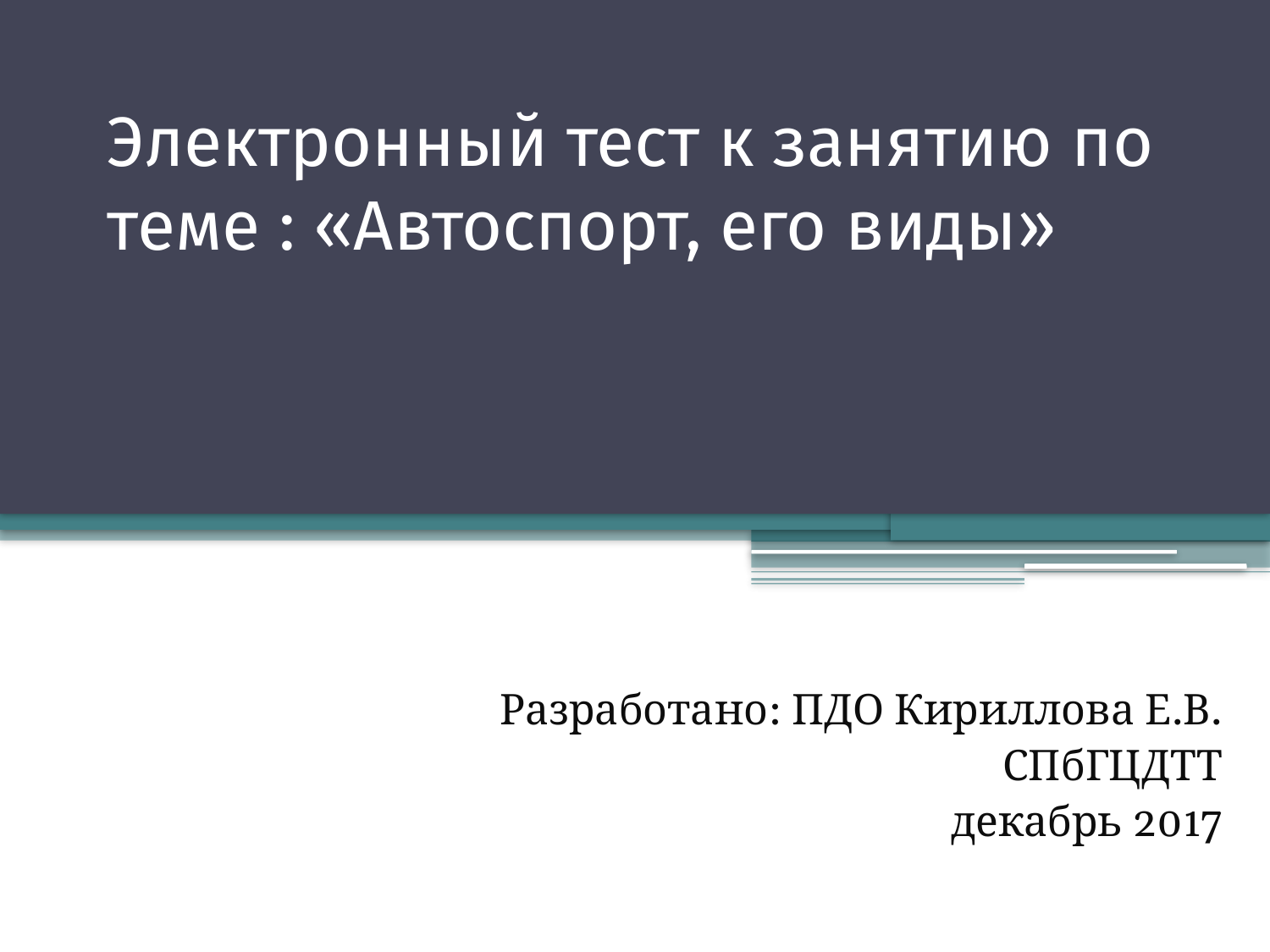

# Электронный тест к занятию по теме : «Автоспорт, его виды»
Разработано: ПДО Кириллова Е.В.
СПбГЦДТТ
декабрь 2017